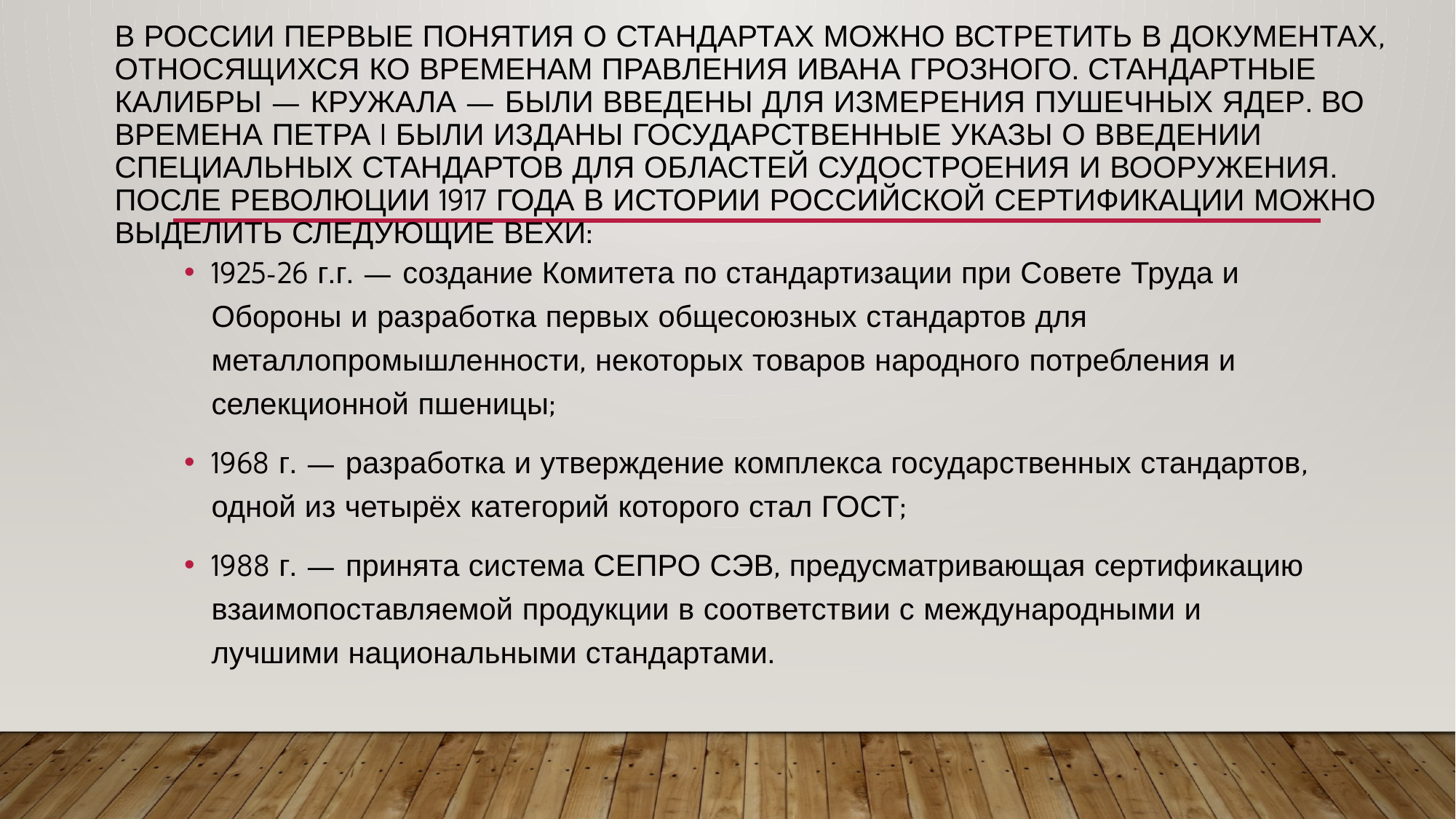

# В России первые понятия о стандартах можно встретить в документах, относящихся ко временам правления Ивана Грозного. Стандартные калибры — кружала — были введены для измерения пушечных ядер. Во времена Петра I были изданы государственные указы о введении специальных стандартов для областей судостроения и вооружения. После революции 1917 года в истории российской сертификации можно выделить следующие вехи:
1925-26 г.г. — создание Комитета по стандартизации при Совете Труда и Обороны и разработка первых общесоюзных стандартов для металлопромышленности, некоторых товаров народного потребления и селекционной пшеницы;
1968 г. — разработка и утверждение комплекса государственных стандартов, одной из четырёх категорий которого стал ГОСТ;
1988 г. — принята система СЕПРО СЭВ, предусматривающая сертификацию взаимопоставляемой продукции в соответствии с международными и лучшими национальными стандартами.